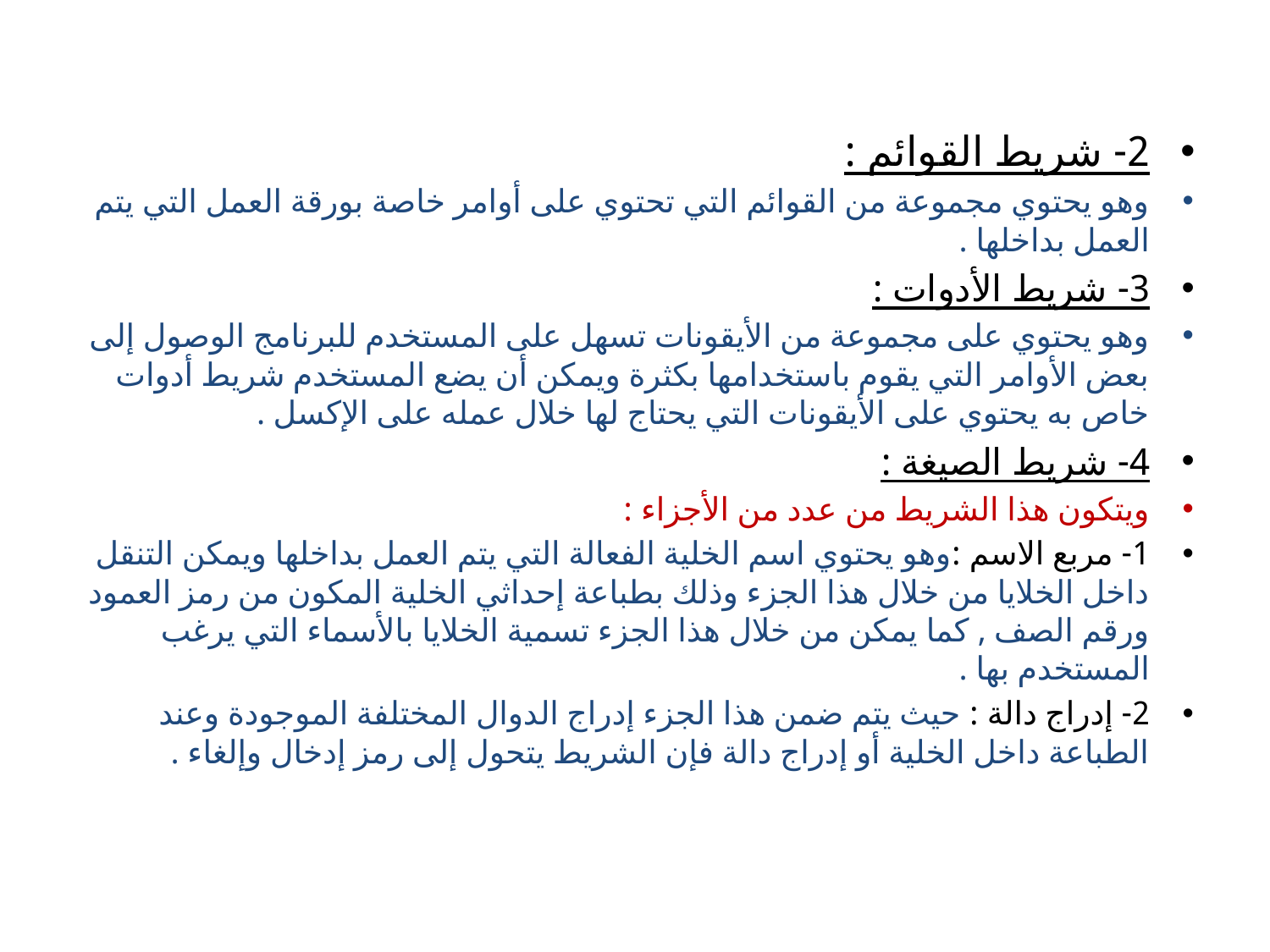

2- شريط القوائم :
وهو يحتوي مجموعة من القوائم التي تحتوي على أوامر خاصة بورقة العمل التي يتم العمل بداخلها .
3- شريط الأدوات :
وهو يحتوي على مجموعة من الأيقونات تسهل على المستخدم للبرنامج الوصول إلى بعض الأوامر التي يقوم باستخدامها بكثرة ويمكن أن يضع المستخدم شريط أدوات خاص به يحتوي على الأيقونات التي يحتاج لها خلال عمله على الإكسل .
4- شريط الصيغة :
ويتكون هذا الشريط من عدد من الأجزاء :
1- مربع الاسم :وهو يحتوي اسم الخلية الفعالة التي يتم العمل بداخلها ويمكن التنقل داخل الخلايا من خلال هذا الجزء وذلك بطباعة إحداثي الخلية المكون من رمز العمود ورقم الصف , كما يمكن من خلال هذا الجزء تسمية الخلايا بالأسماء التي يرغب المستخدم بها .
2- إدراج دالة : حيث يتم ضمن هذا الجزء إدراج الدوال المختلفة الموجودة وعند الطباعة داخل الخلية أو إدراج دالة فإن الشريط يتحول إلى رمز إدخال وإلغاء .